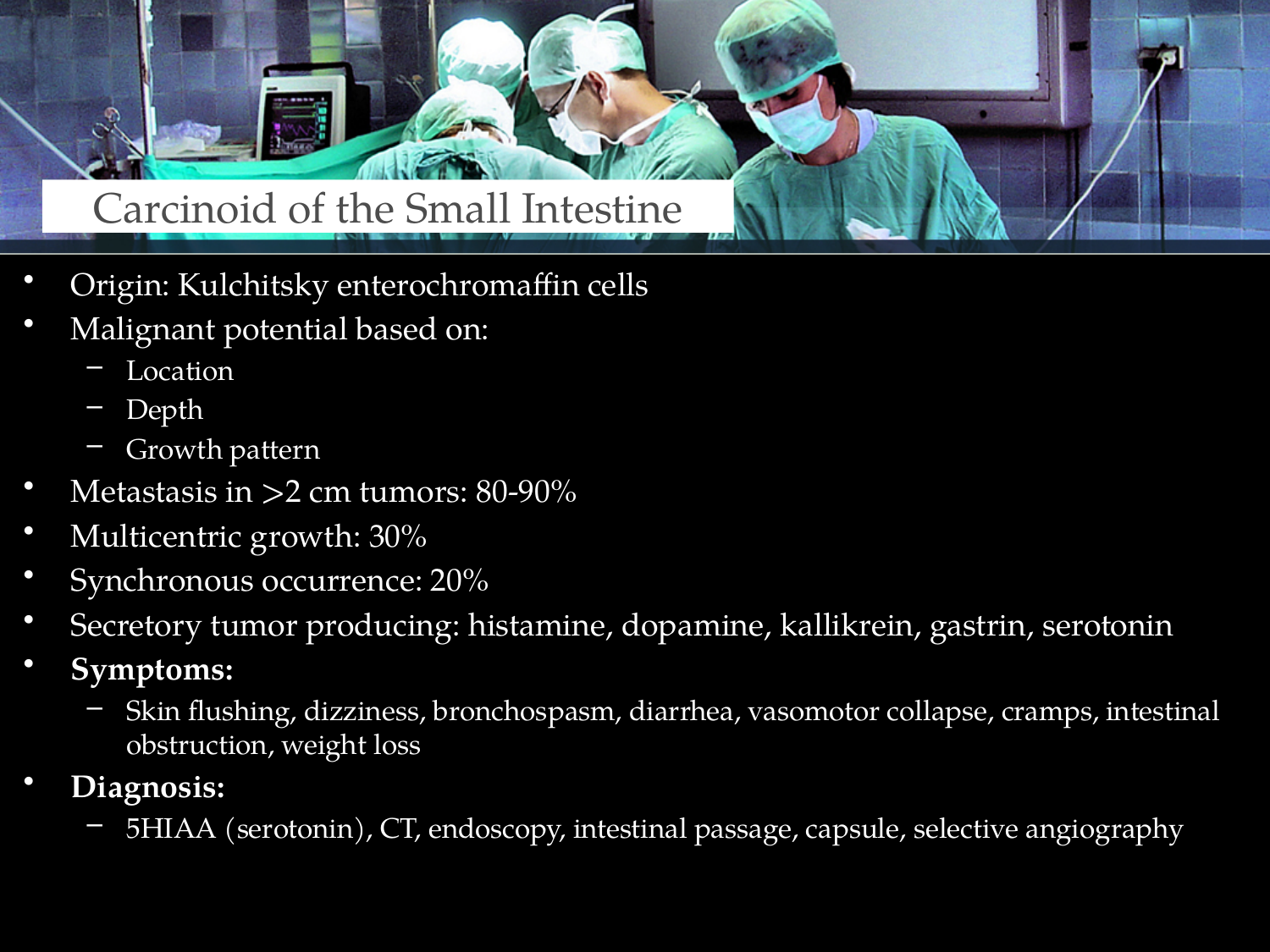

# Carcinoid of the Small Intestine
Origin: Kulchitsky enterochromaffin cells
Malignant potential based on:
Location
Depth
Growth pattern
Metastasis in >2 cm tumors: 80-90%
Multicentric growth: 30%
Synchronous occurrence: 20%
Secretory tumor producing: histamine, dopamine, kallikrein, gastrin, serotonin
Symptoms:
Skin flushing, dizziness, bronchospasm, diarrhea, vasomotor collapse, cramps, intestinal obstruction, weight loss
Diagnosis:
5HIAA (serotonin), CT, endoscopy, intestinal passage, capsule, selective angiography